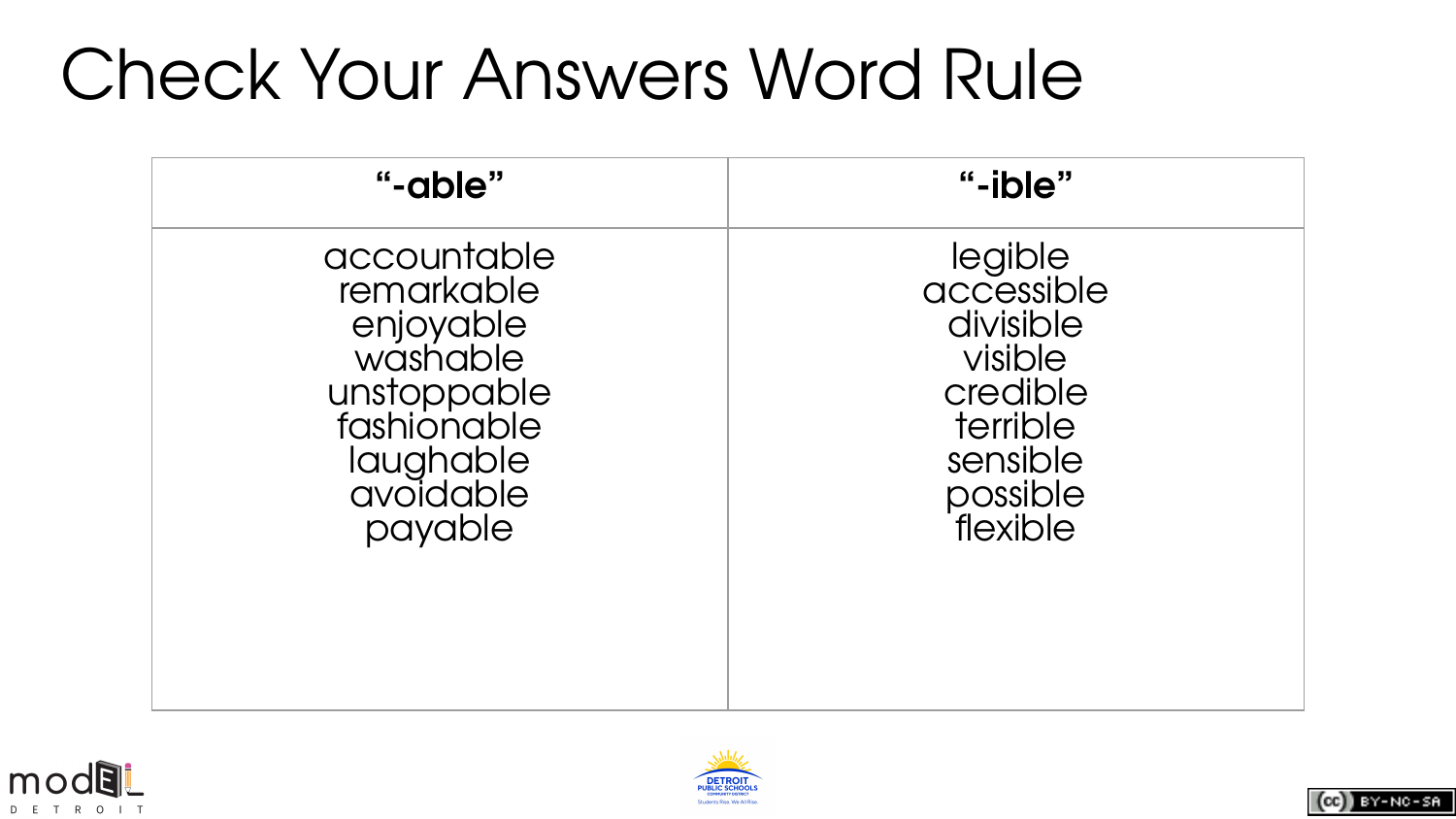

# Check Your Answers Word Rule
| “-able” | “-ible” |
| --- | --- |
| accountable remarkable enjoyable washable unstoppable fashionable laughable avoidable payable | legible accessible divisible visible credible terrible sensible possible flexible |
|  |  |
|  |  |
|  |  |
|  |  |
|  |  |
|  |  |
|  |  |
|  |  |